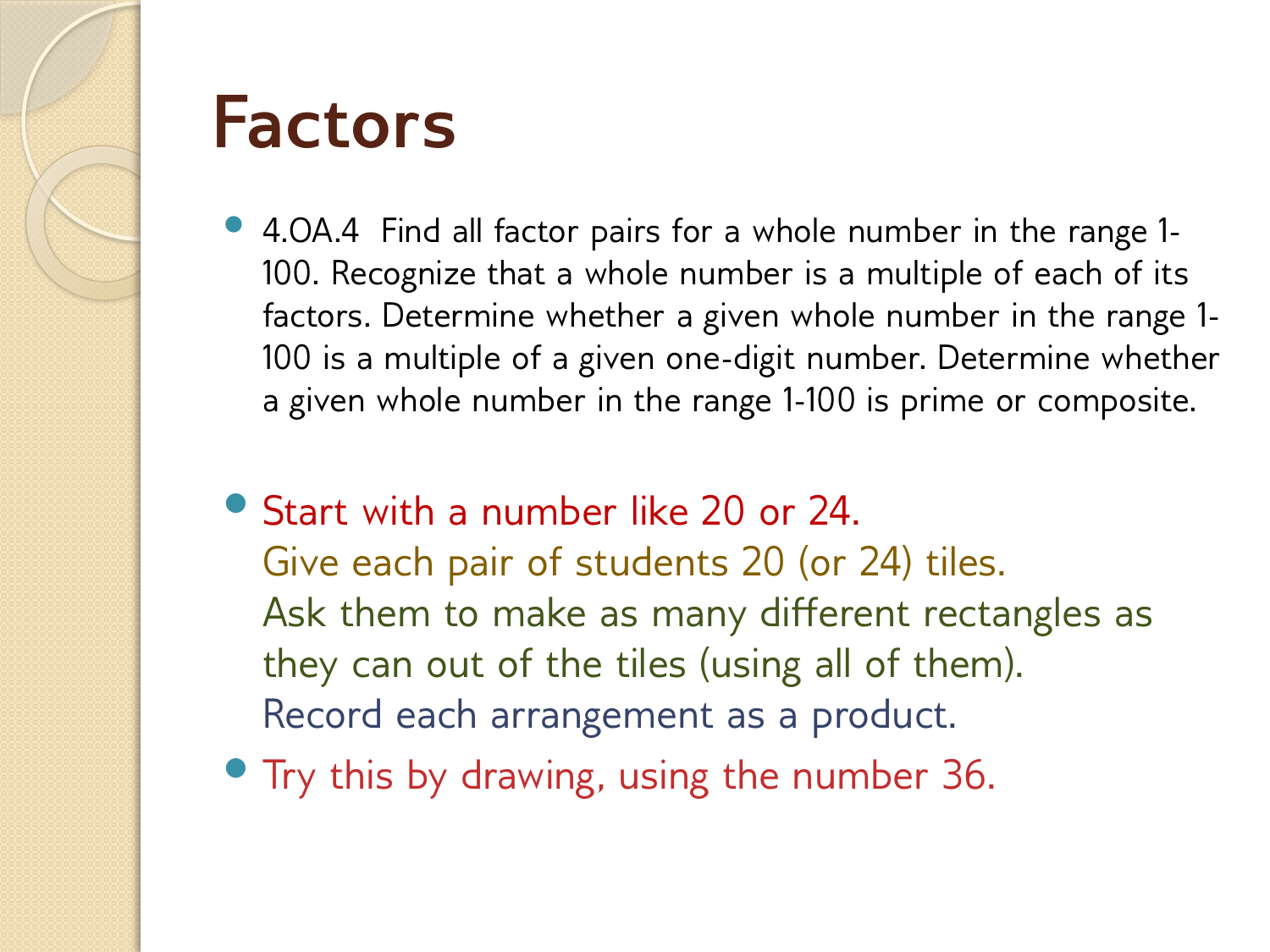

# Factors
4.OA.4  Find all factor pairs for a whole number in the range 1-100. Recognize that a whole number is a multiple of each of its factors. Determine whether a given whole number in the range 1-100 is a multiple of a given one-digit number. Determine whether a given whole number in the range 1-100 is prime or composite.

Start with a number like 20 or 24.
Give each pair of students 20 (or 24) tiles.
Ask them to make as many different rectangles as they can out of the tiles (using all of them).
Record each arrangement as a product.
Try this by drawing, using the number 36.